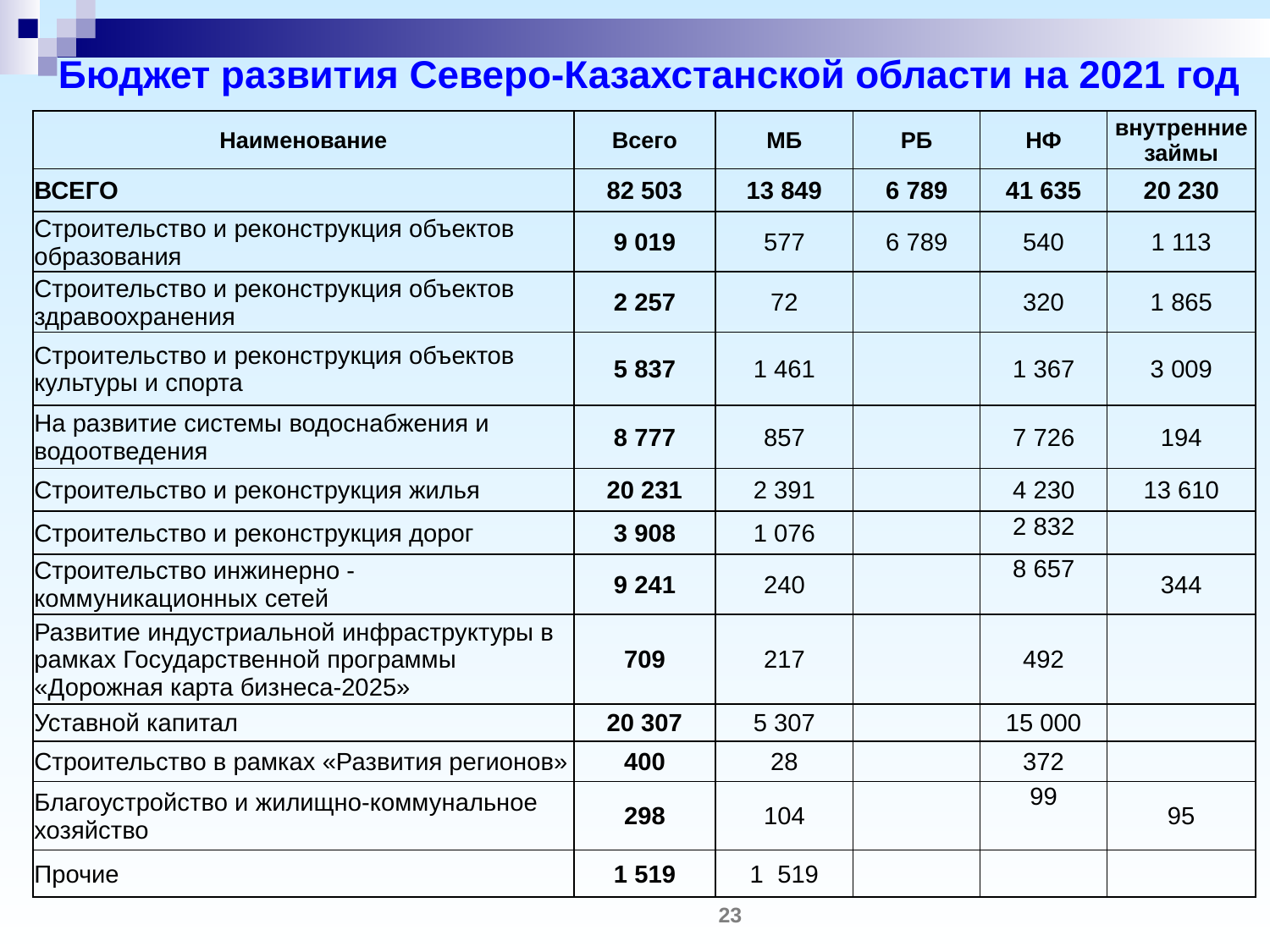

Бюджет развития Северо-Казахстанской области на 2021 год

| Наименование | Всего | МБ | РБ | НФ | внутренние займы |
| --- | --- | --- | --- | --- | --- |
| ВСЕГО | 82 503 | 13 849 | 6 789 | 41 635 | 20 230 |
| Строительство и реконструкция объектов образования | 9 019 | 577 | 6 789 | 540 | 1 113 |
| Строительство и реконструкция объектов здравоохранения | 2 257 | 72 |  | 320 | 1 865 |
| Строительство и реконструкция объектов культуры и спорта | 5 837 | 1 461 |  | 1 367 | 3 009 |
| На развитие системы водоснабжения и водоотведения | 8 777 | 857 |  | 7 726 | 194 |
| Строительство и реконструкция жилья | 20 231 | 2 391 |  | 4 230 | 13 610 |
| Строительство и реконструкция дорог | 3 908 | 1 076 |  | 2 832 |  |
| Строительство инжинерно -коммуникационных сетей | 9 241 | 240 |  | 8 657 | 344 |
| Развитие индустриальной инфраструктуры в рамках Государственной программы «Дорожная карта бизнеса-2025» | 709 | 217 |  | 492 |  |
| Уставной капитал | 20 307 | 5 307 |  | 15 000 |  |
| Строительство в рамках «Развития регионов» | 400 | 28 |  | 372 |  |
| Благоустройство и жилищно-коммунальное хозяйство | 298 | 104 |  | 99 | 95 |
| Прочие | 1 519 | 1 519 |  |  |  |
23